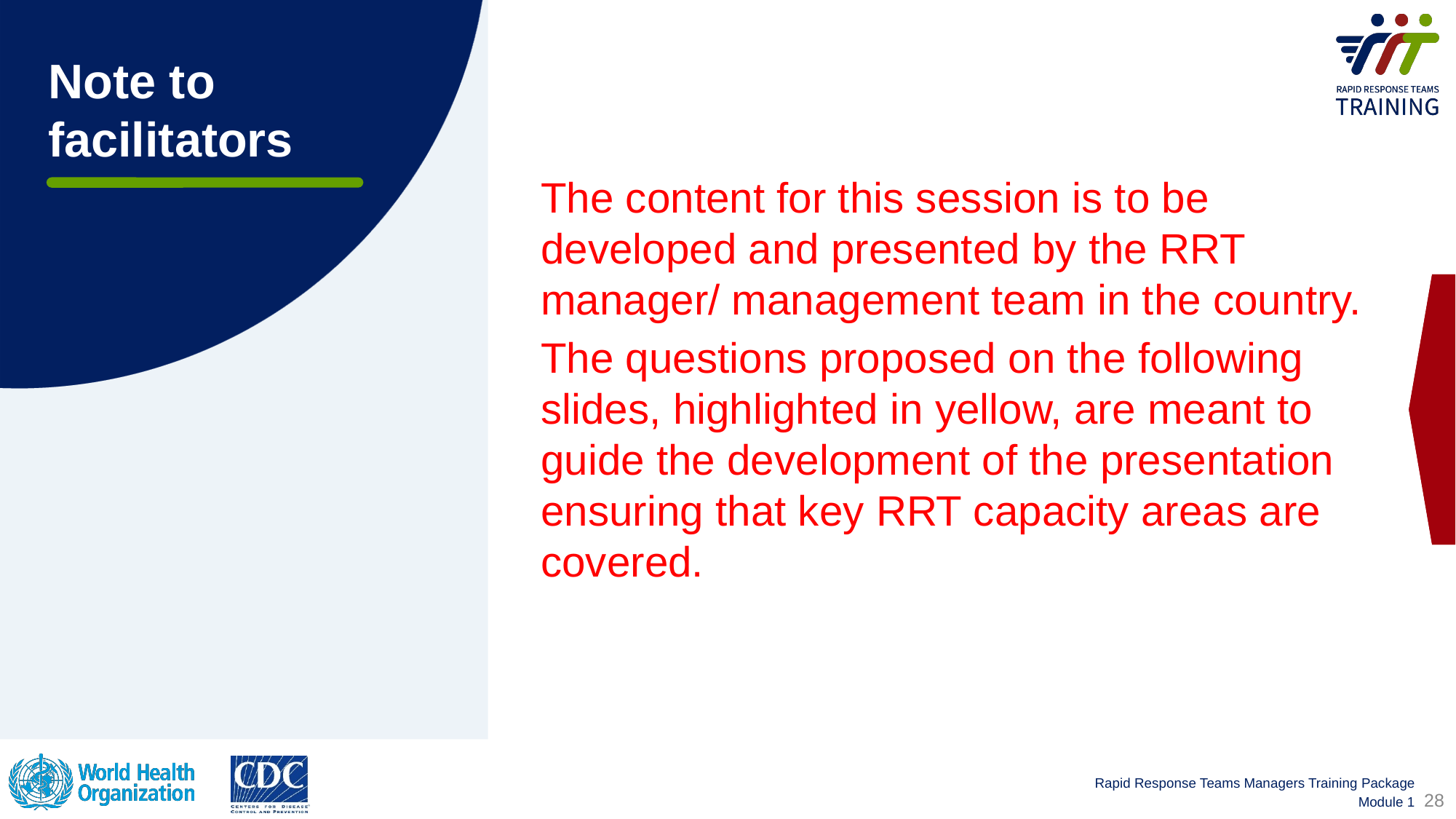

Note to facilitators
The content for this session is to be developed and presented by the RRT manager/ management team in the country.
The questions proposed on the following slides, highlighted in yellow, are meant to guide the development of the presentation ensuring that key RRT capacity areas are covered.

28